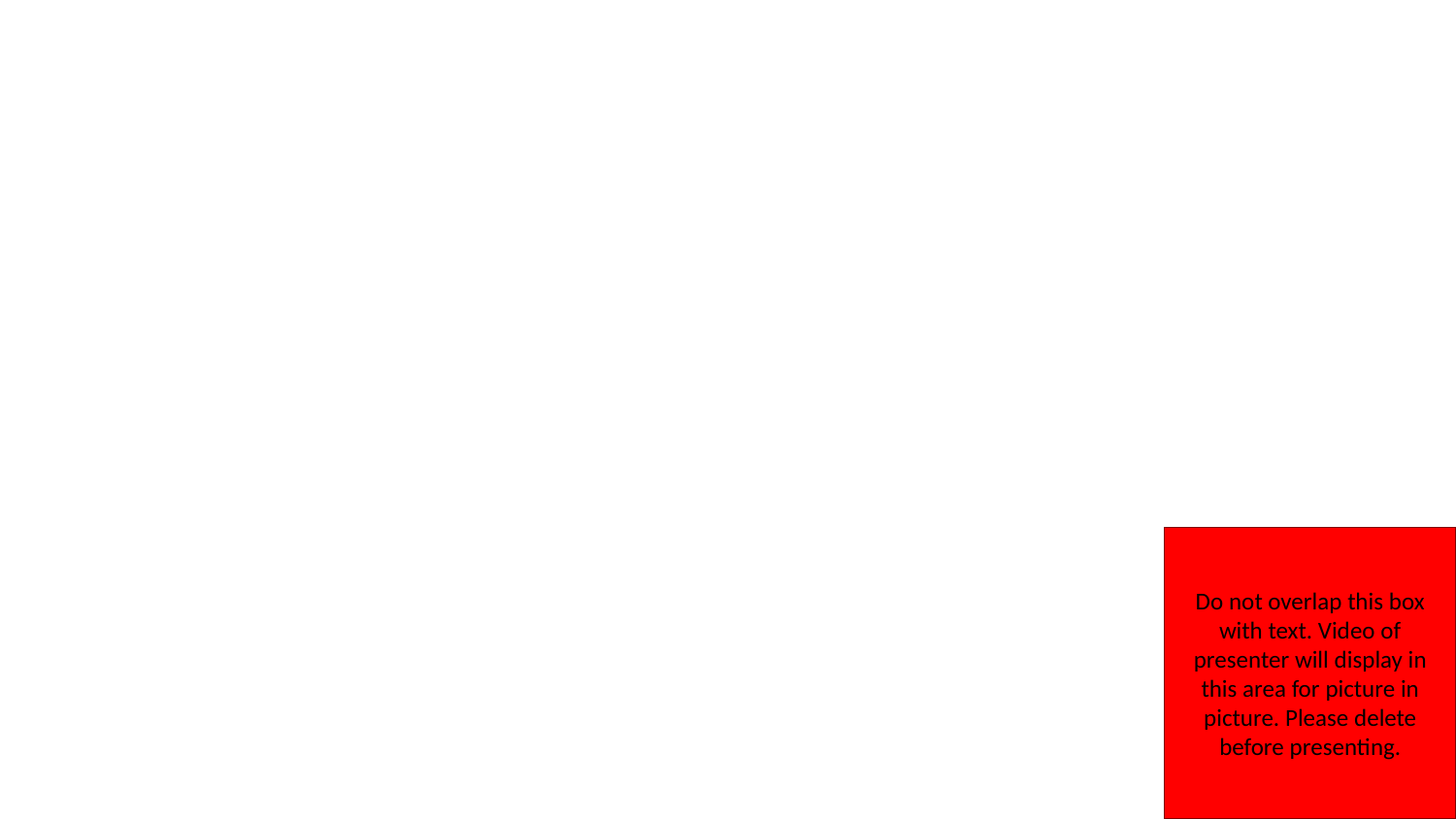

Do not overlap this box with text. Video of presenter will display in this area for picture in picture. Please delete before presenting.